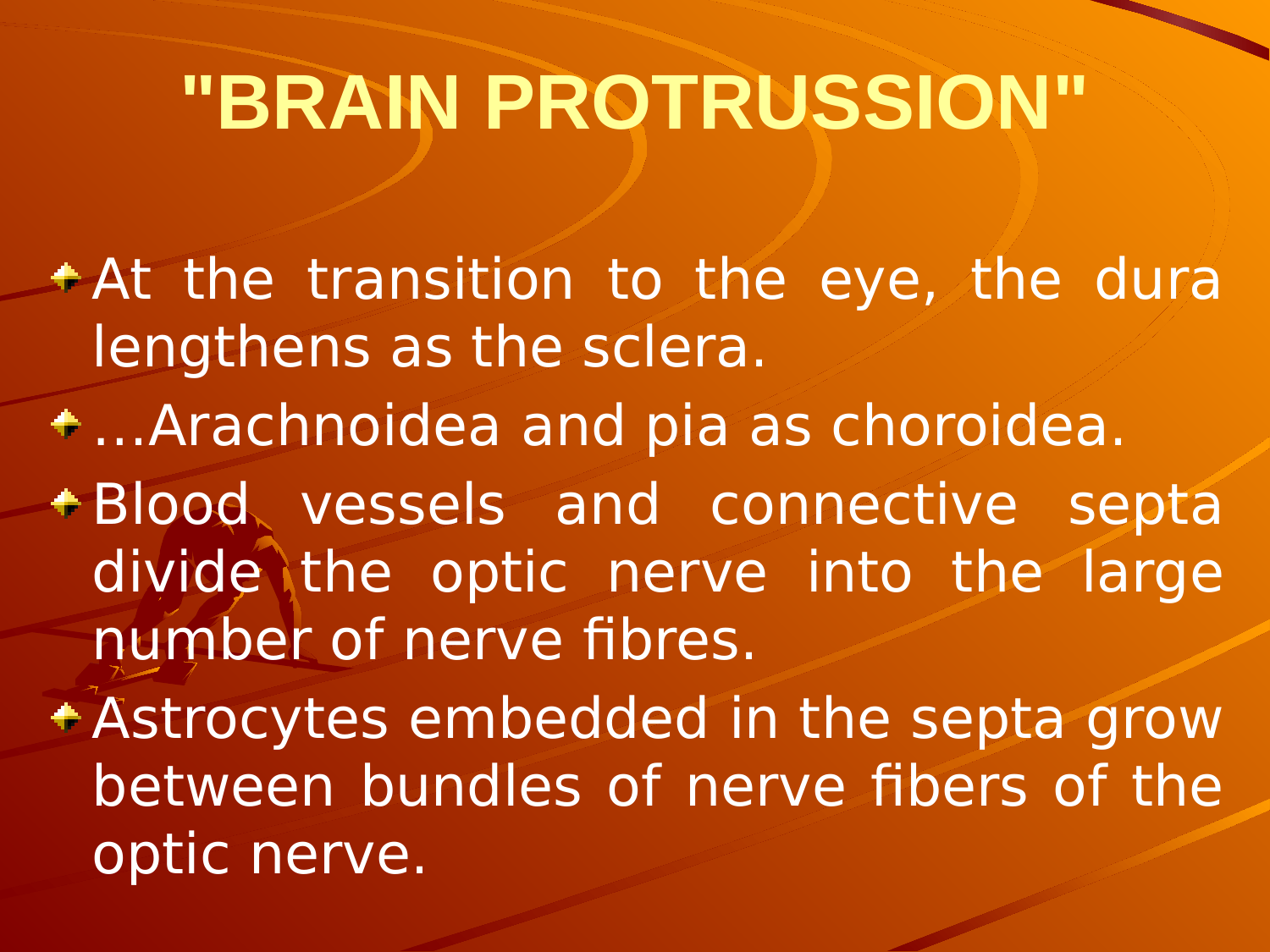

# "BRAIN PROTRUSSION"
At the transition to the eye, the dura lengthens as the sclera.
…Arachnoidea and pia as choroidea.
Blood vessels and connective septa divide the optic nerve into the large number of nerve fibres.
Astrocytes embedded in the septa grow between bundles of nerve fibers of the optic nerve.